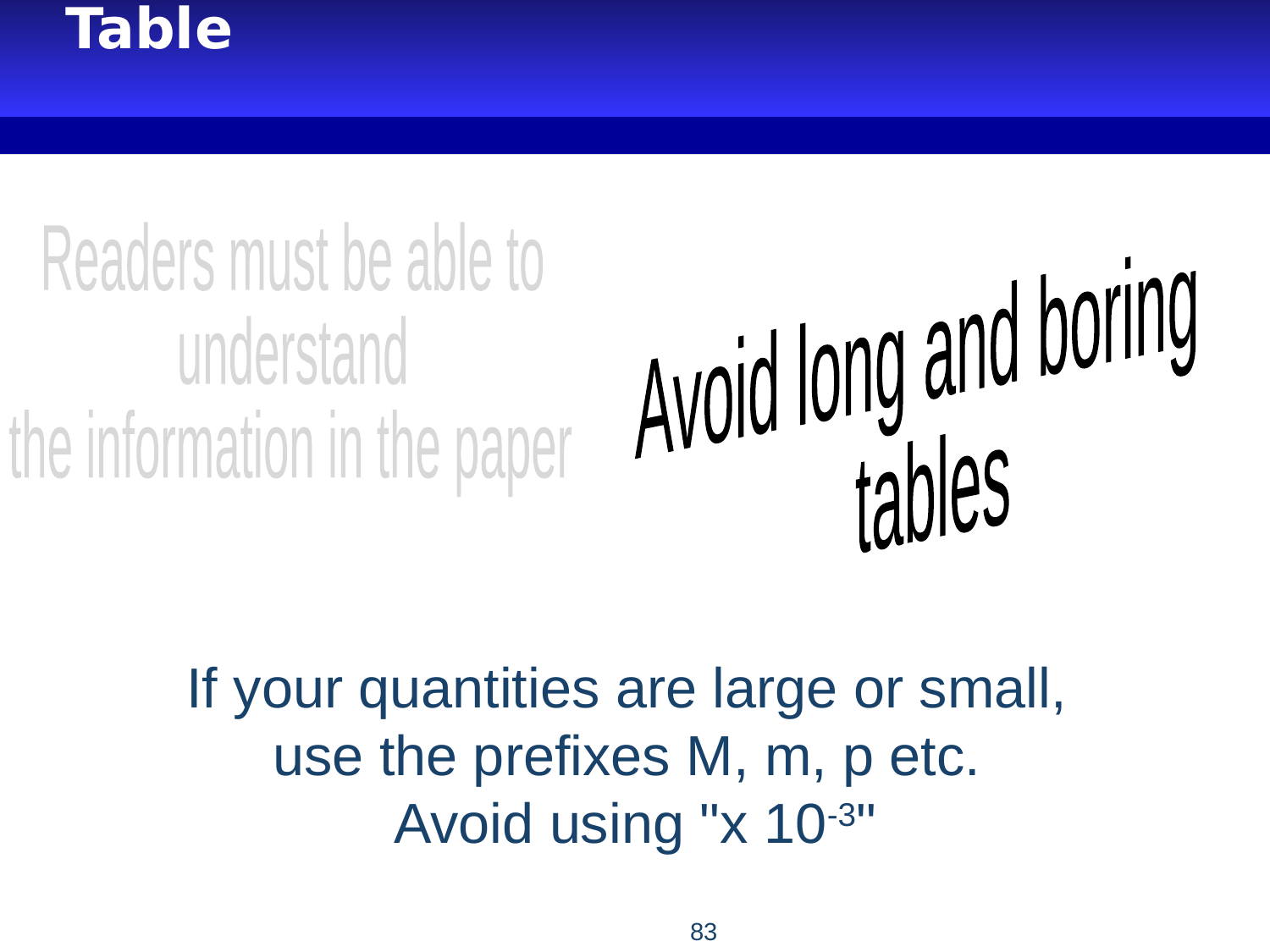

# Table
Readers must be able to
understand
the information in the paper
Avoid long and boring
 tables
If your quantities are large or small,
use the prefixes M, m, p etc.
Avoid using "x 10-3"
83